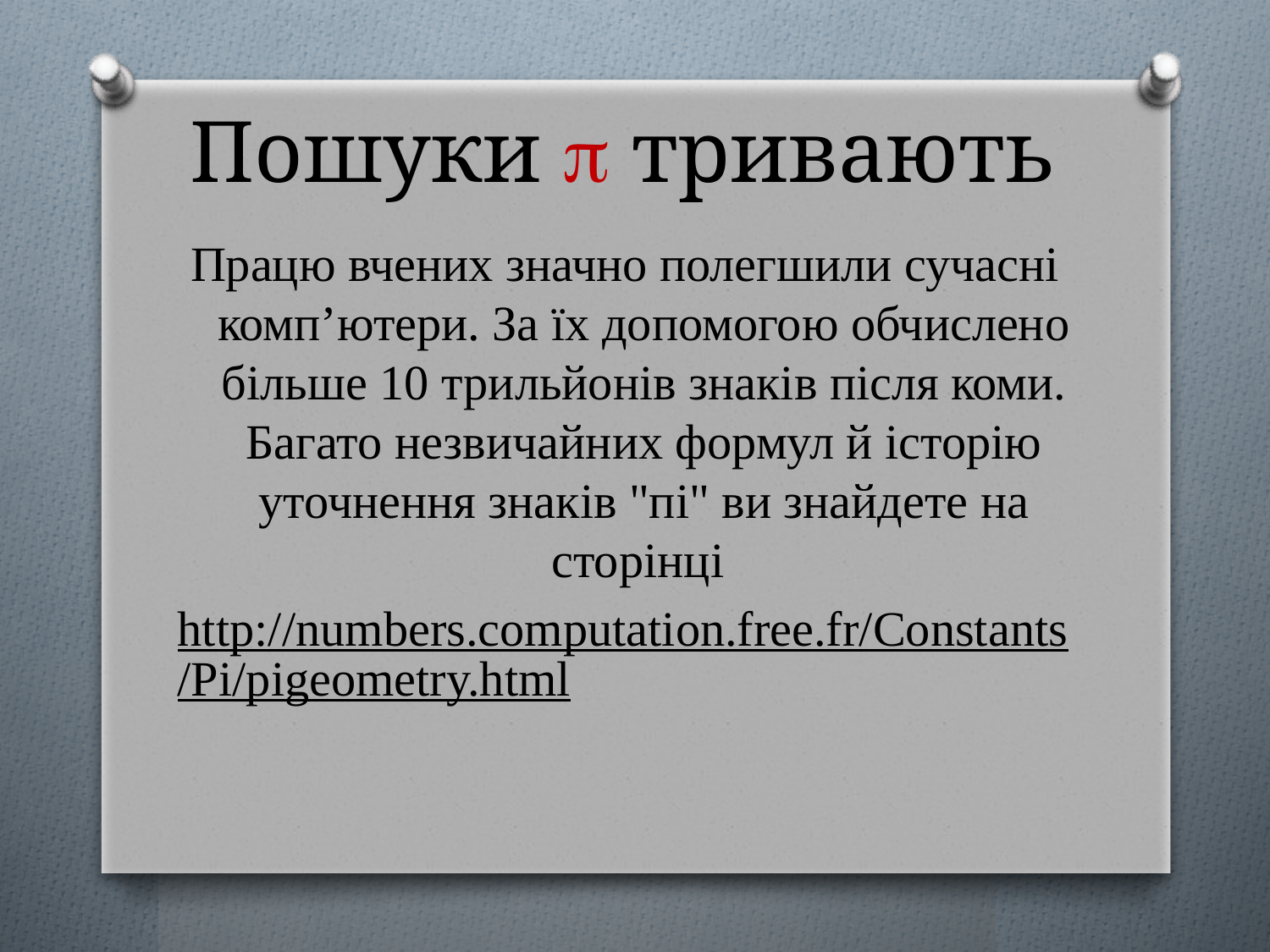

# Пошуки π тривають
Працю вчених значно полегшили сучасні комп’ютери. За їх допомогою обчислено більше 10 трильйонів знаків після коми. Багато незвичайних формул й історію уточнення знаків "пі" ви знайдете на сторінці
http://numbers.computation.free.fr/Constants/Pi/pigeometry.html